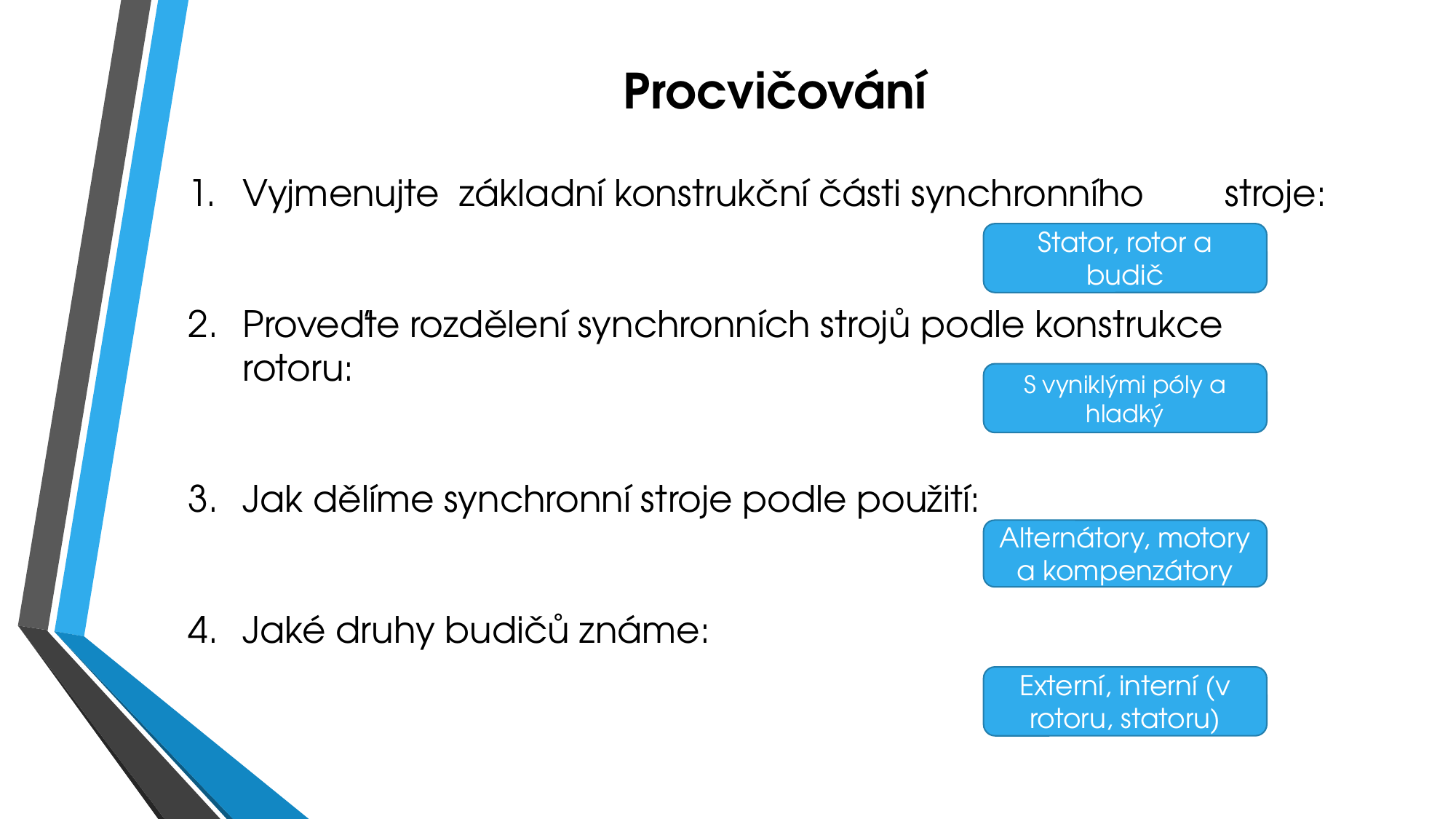

# Procvičování
Vyjmenujte  základní konstrukční části synchronního 	stroje:

Proveďte rozdělení synchronních strojů podle konstrukce 	rotoru:

Jak dělíme synchronní stroje podle použití:

Jaké druhy budičů známe:

Stator, rotor a budič
S vyniklými póly a hladký
Alternátory, motory a kompenzátory
Externí, interní (v rotoru, statoru)